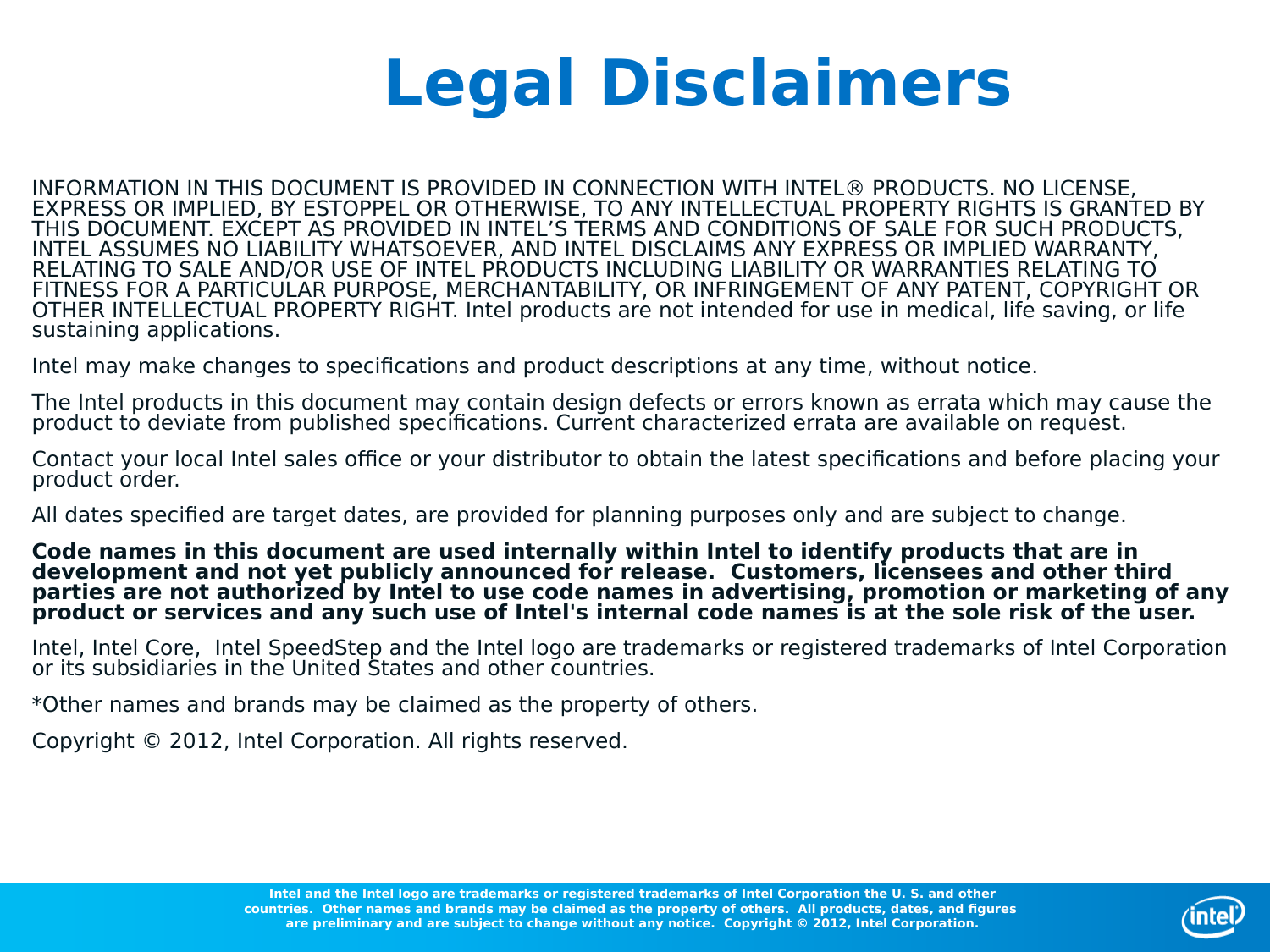

# Legal Disclaimers
INFORMATION IN THIS DOCUMENT IS PROVIDED IN CONNECTION WITH INTEL® PRODUCTS. NO LICENSE, EXPRESS OR IMPLIED, BY ESTOPPEL OR OTHERWISE, TO ANY INTELLECTUAL PROPERTY RIGHTS IS GRANTED BY THIS DOCUMENT. EXCEPT AS PROVIDED IN INTEL’S TERMS AND CONDITIONS OF SALE FOR SUCH PRODUCTS, INTEL ASSUMES NO LIABILITY WHATSOEVER, AND INTEL DISCLAIMS ANY EXPRESS OR IMPLIED WARRANTY, RELATING TO SALE AND/OR USE OF INTEL PRODUCTS INCLUDING LIABILITY OR WARRANTIES RELATING TO FITNESS FOR A PARTICULAR PURPOSE, MERCHANTABILITY, OR INFRINGEMENT OF ANY PATENT, COPYRIGHT OR OTHER INTELLECTUAL PROPERTY RIGHT. Intel products are not intended for use in medical, life saving, or life sustaining applications.
Intel may make changes to specifications and product descriptions at any time, without notice.
The Intel products in this document may contain design defects or errors known as errata which may cause the product to deviate from published specifications. Current characterized errata are available on request.
Contact your local Intel sales office or your distributor to obtain the latest specifications and before placing your product order.
All dates specified are target dates, are provided for planning purposes only and are subject to change.
Code names in this document are used internally within Intel to identify products that are in development and not yet publicly announced for release.  Customers, licensees and other third parties are not authorized by Intel to use code names in advertising, promotion or marketing of any product or services and any such use of Intel's internal code names is at the sole risk of the user.
Intel, Intel Core,  Intel SpeedStep and the Intel logo are trademarks or registered trademarks of Intel Corporation or its subsidiaries in the United States and other countries.
*Other names and brands may be claimed as the property of others.
Copyright © 2012, Intel Corporation. All rights reserved.